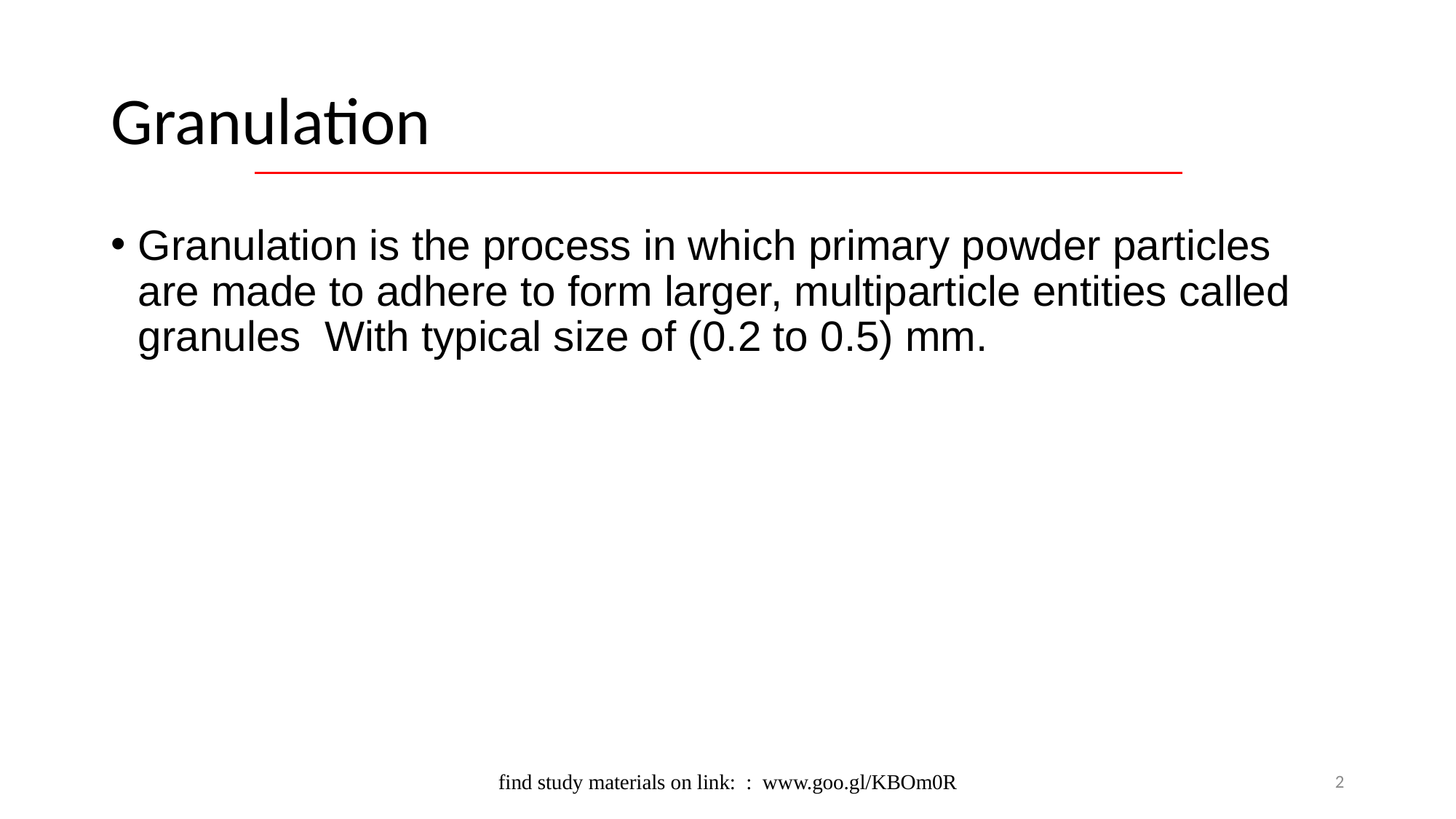

# Granulation
Granulation is the process in which primary powder particles are made to adhere to form larger, multiparticle entities called granules  With typical size of (0.2 to 0.5) mm.

find study materials on link:  :  www.goo.gl/KBOm0R
2